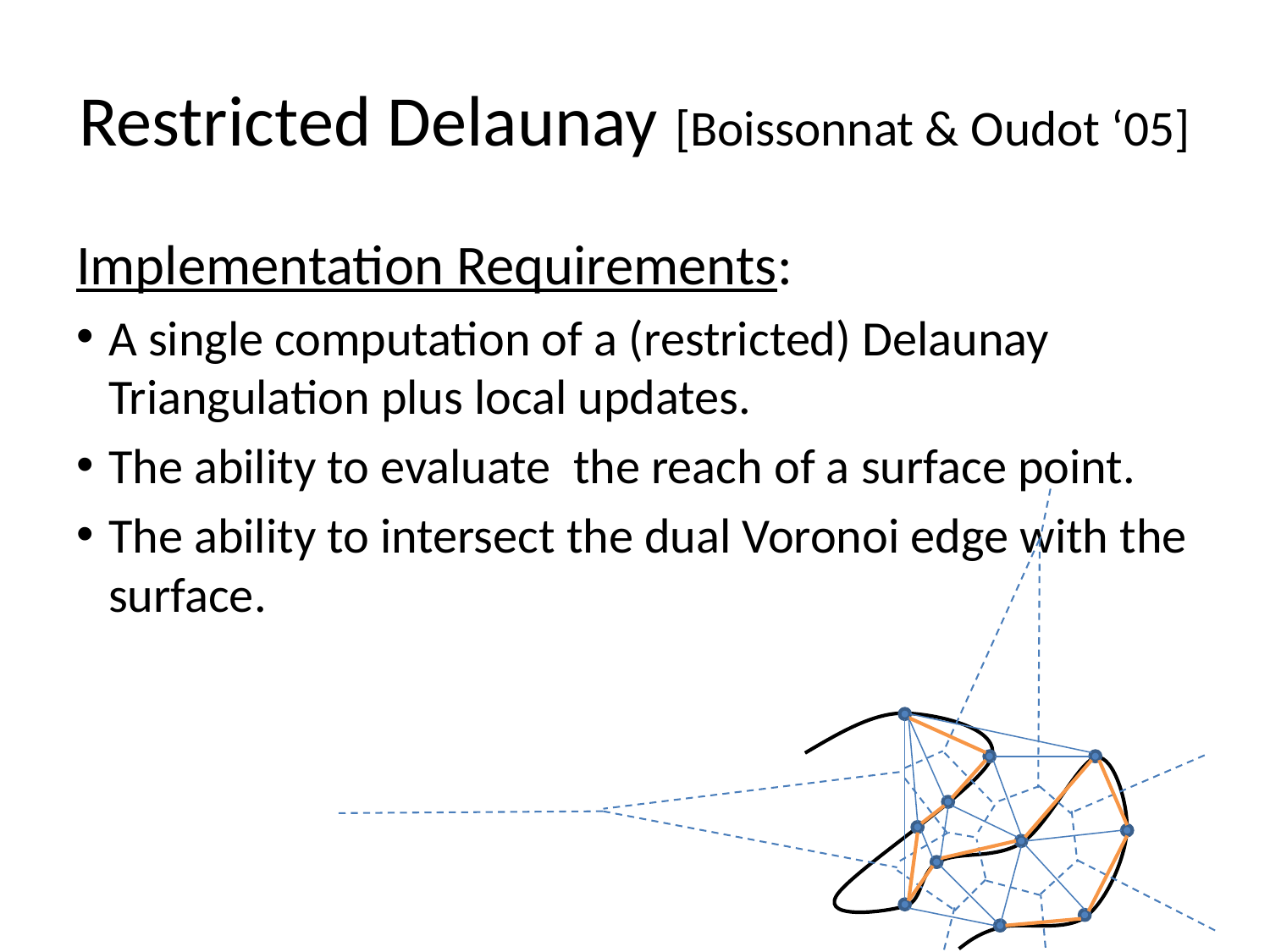

# Restricted Delaunay [Boissonnat & Oudot ‘05]
Implementation Requirements:
A single computation of a (restricted) Delaunay Triangulation plus local updates.
The ability to evaluate  the reach of a surface point.
The ability to intersect the dual Voronoi edge with the surface.